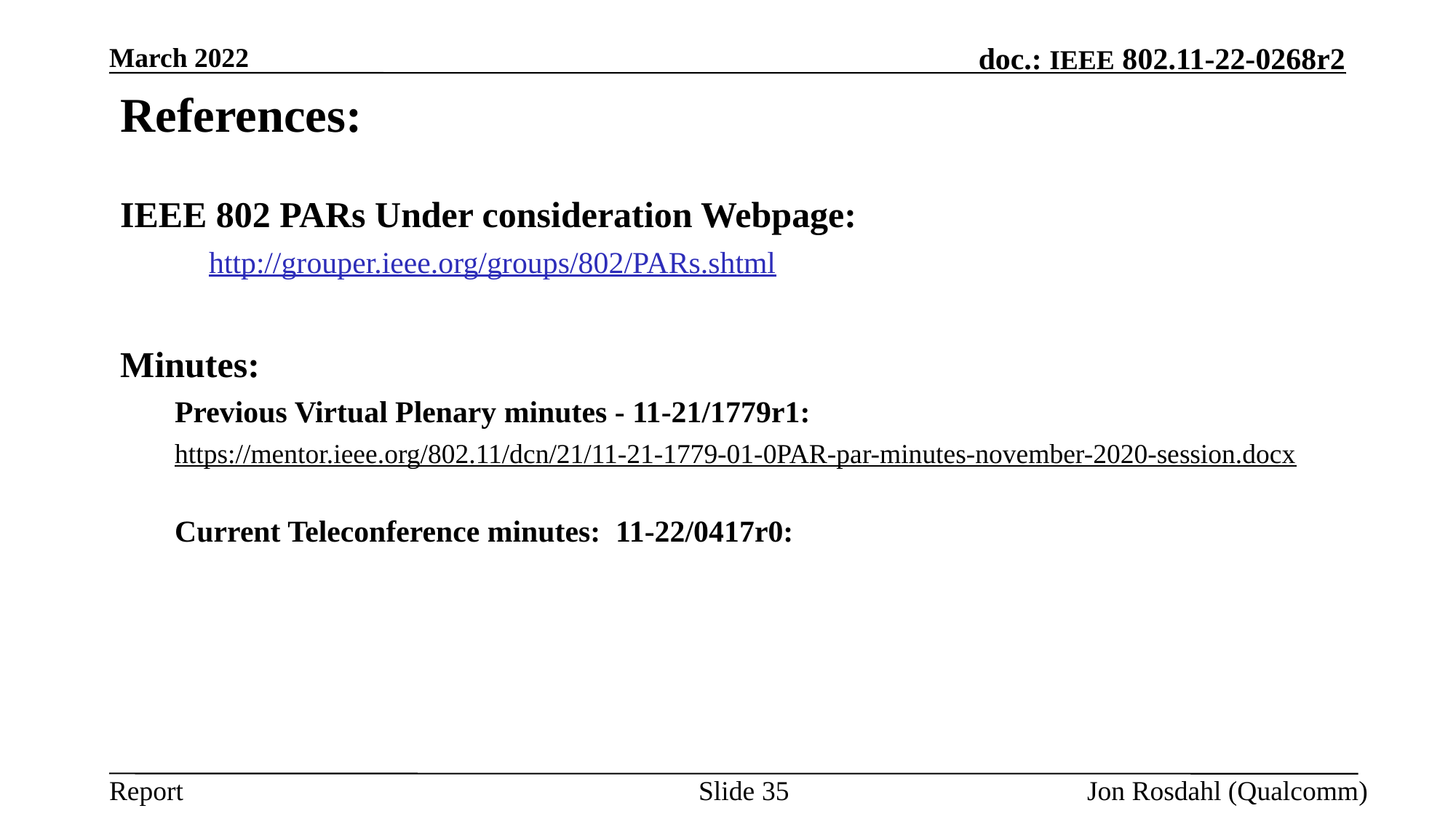

March 2022
# References:
IEEE 802 PARs Under consideration Webpage:
	http://grouper.ieee.org/groups/802/PARs.shtml

Minutes:
Previous Virtual Plenary minutes - 11-21/1779r1:
https://mentor.ieee.org/802.11/dcn/21/11-21-1779-01-0PAR-par-minutes-november-2020-session.docx

Current Teleconference minutes:  11-22/0417r0:
Slide 35
Jon Rosdahl (Qualcomm)